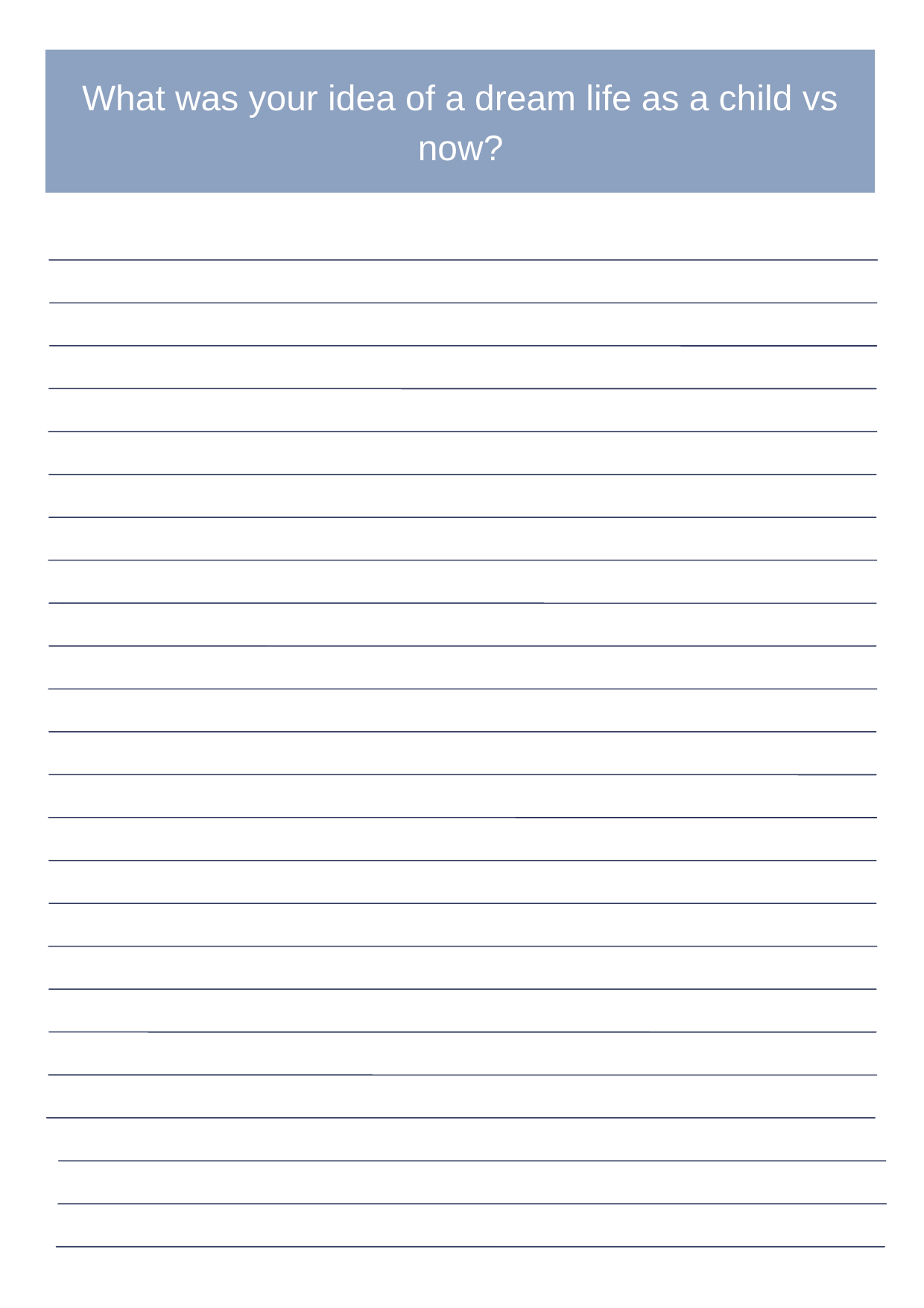

What was your idea of a dream life as a child vs now?